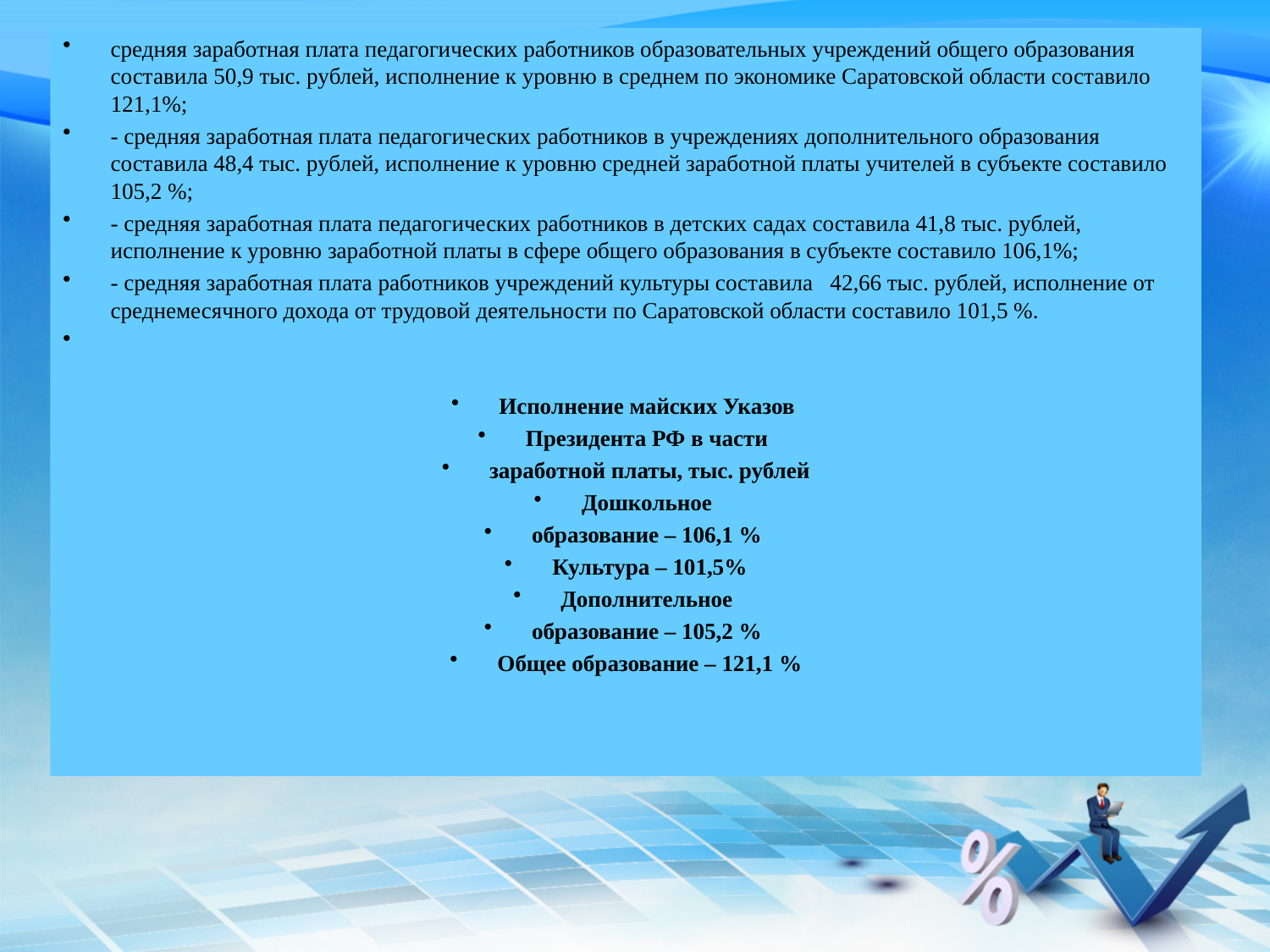

средняя заработная плата педагогических работников образовательных учреждений общего образования составила 50,9 тыс. рублей, исполнение к уровню в среднем по экономике Саратовской области составило 121,1%;
- средняя заработная плата педагогических работников в учреждениях дополнительного образования составила 48,4 тыс. рублей, исполнение к уровню средней заработной платы учителей в субъекте составило 105,2 %;
- средняя заработная плата педагогических работников в детских садах составила 41,8 тыс. рублей, исполнение к уровню заработной платы в сфере общего образования в субъекте составило 106,1%;
- средняя заработная плата работников учреждений культуры составила   42,66 тыс. рублей, исполнение от среднемесячного дохода от трудовой деятельности по Саратовской области составило 101,5 %.

Исполнение майских Указов
Президента РФ в части
заработной платы, тыс. рублей
Дошкольное
образование – 106,1 %
Культура – 101,5%
Дополнительное
образование – 105,2 %
Общее образование – 121,1 %